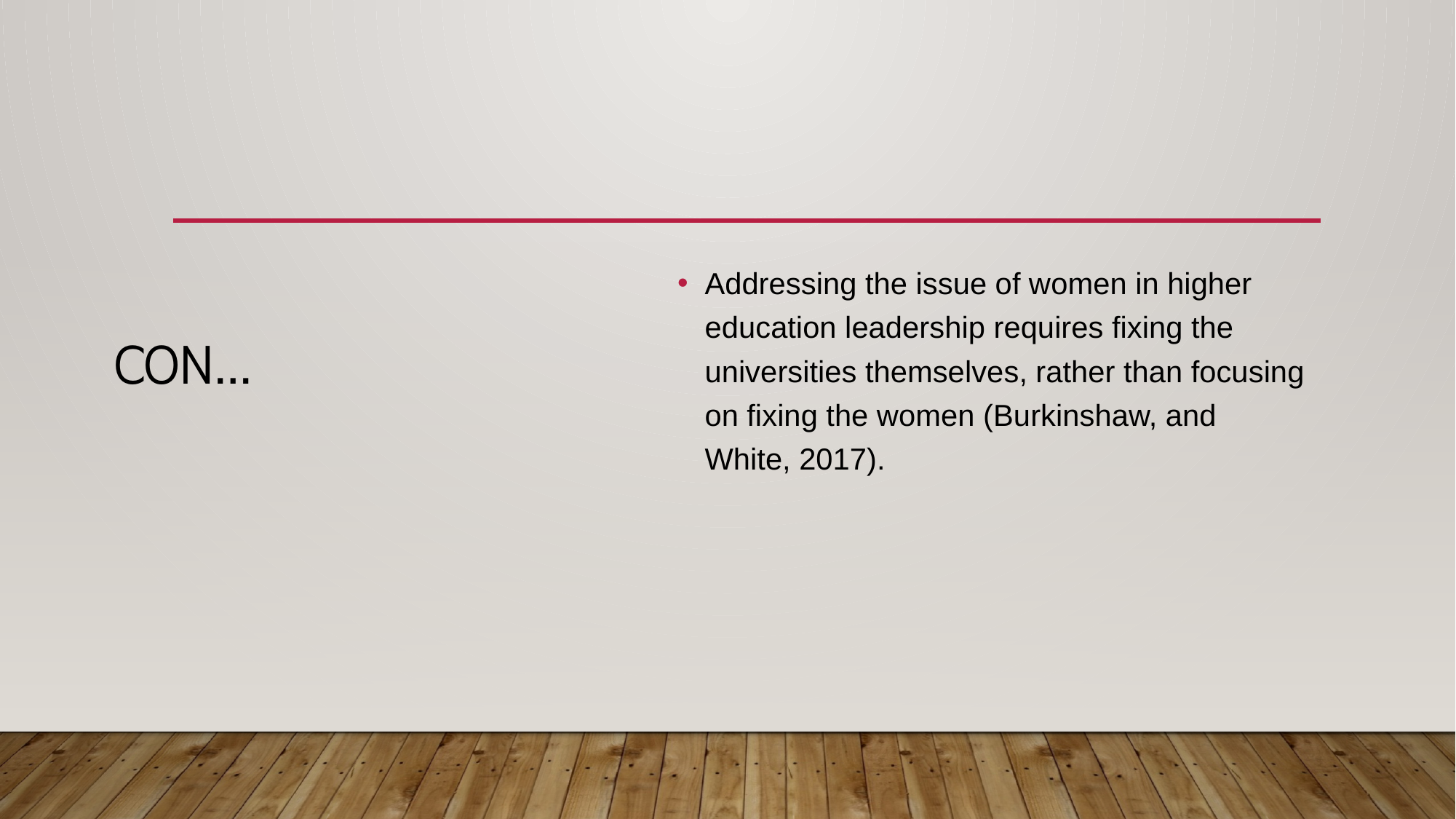

# Con…
Addressing the issue of women in higher education leadership requires fixing the universities themselves, rather than focusing on fixing the women (Burkinshaw, and White, 2017).